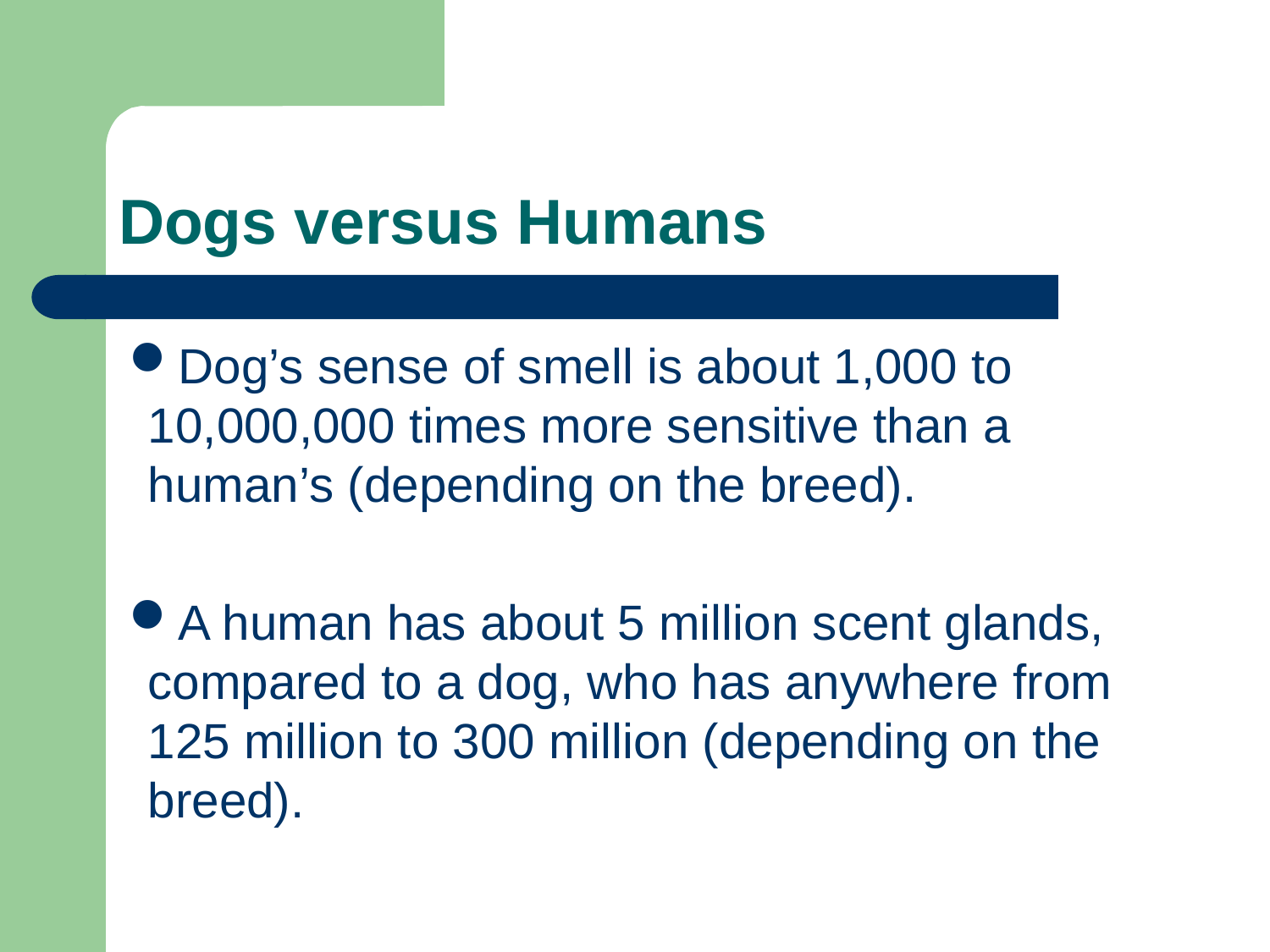

# Dogs versus Humans
Dog’s sense of smell is about 1,000 to 10,000,000 times more sensitive than a human’s (depending on the breed).

A human has about 5 million scent glands, compared to a dog, who has anywhere from 125 million to 300 million (depending on the breed).